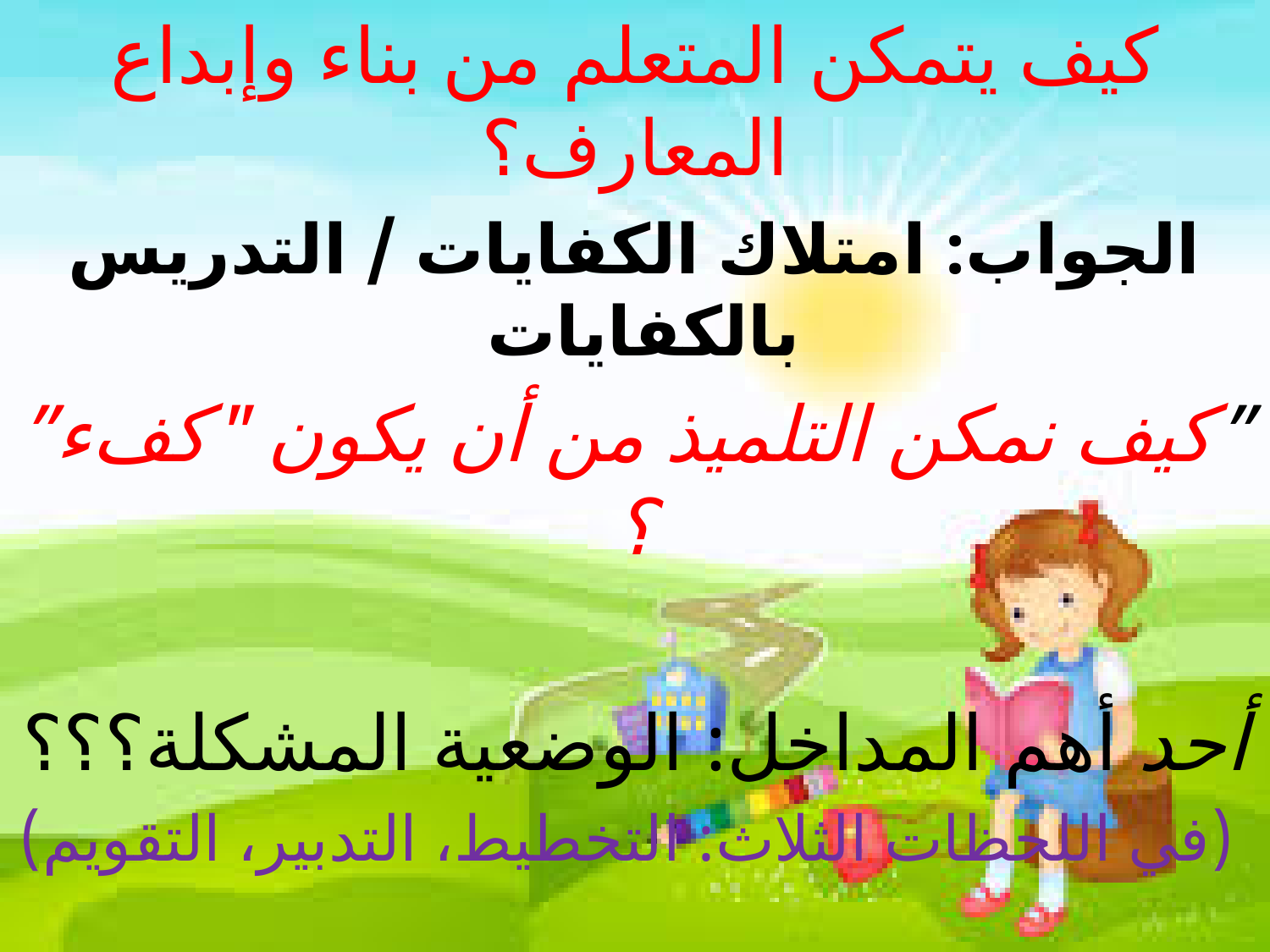

كيف يتمكن المتعلم من بناء وإبداع المعارف؟
الجواب: امتلاك الكفايات / التدريس بالكفايات
”كيف نمكن التلميذ من أن يكون "كفء” ؟

أحد أهم المداخل: الوضعية المشكلة؟؟؟
 (في اللحظات الثلاث: التخطيط، التدبير، التقويم)